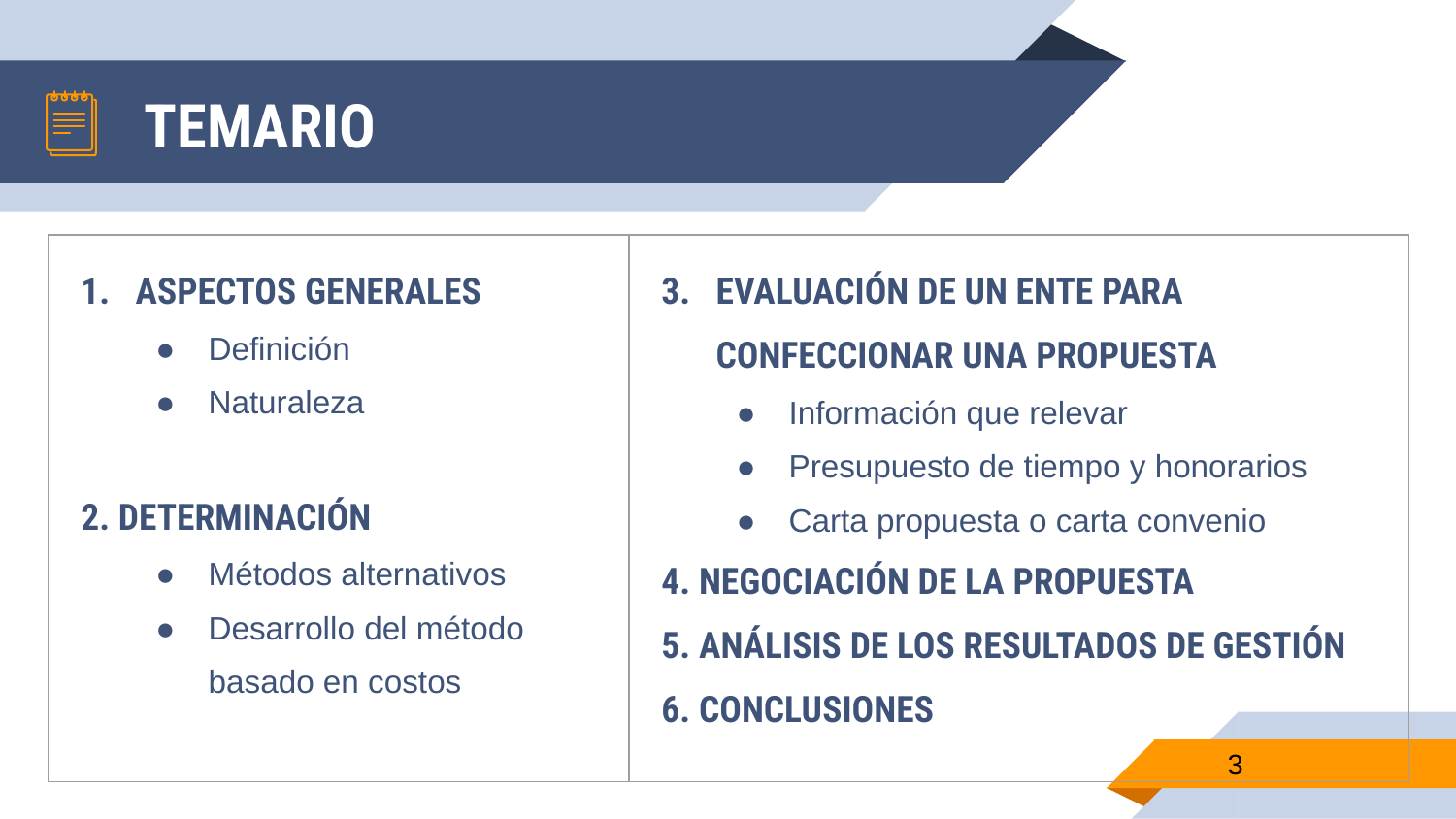

# TEMARIO

| ASPECTOS GENERALES Definición Naturaleza 2. DETERMINACIÓN Métodos alternativos Desarrollo del método basado en costos | EVALUACIÓN DE UN ENTE PARA CONFECCIONAR UNA PROPUESTA Información que relevar Presupuesto de tiempo y honorarios Carta propuesta o carta convenio 4. NEGOCIACIÓN DE LA PROPUESTA 5. ANÁLISIS DE LOS RESULTADOS DE GESTIÓN 6. CONCLUSIONES |
| --- | --- |
3